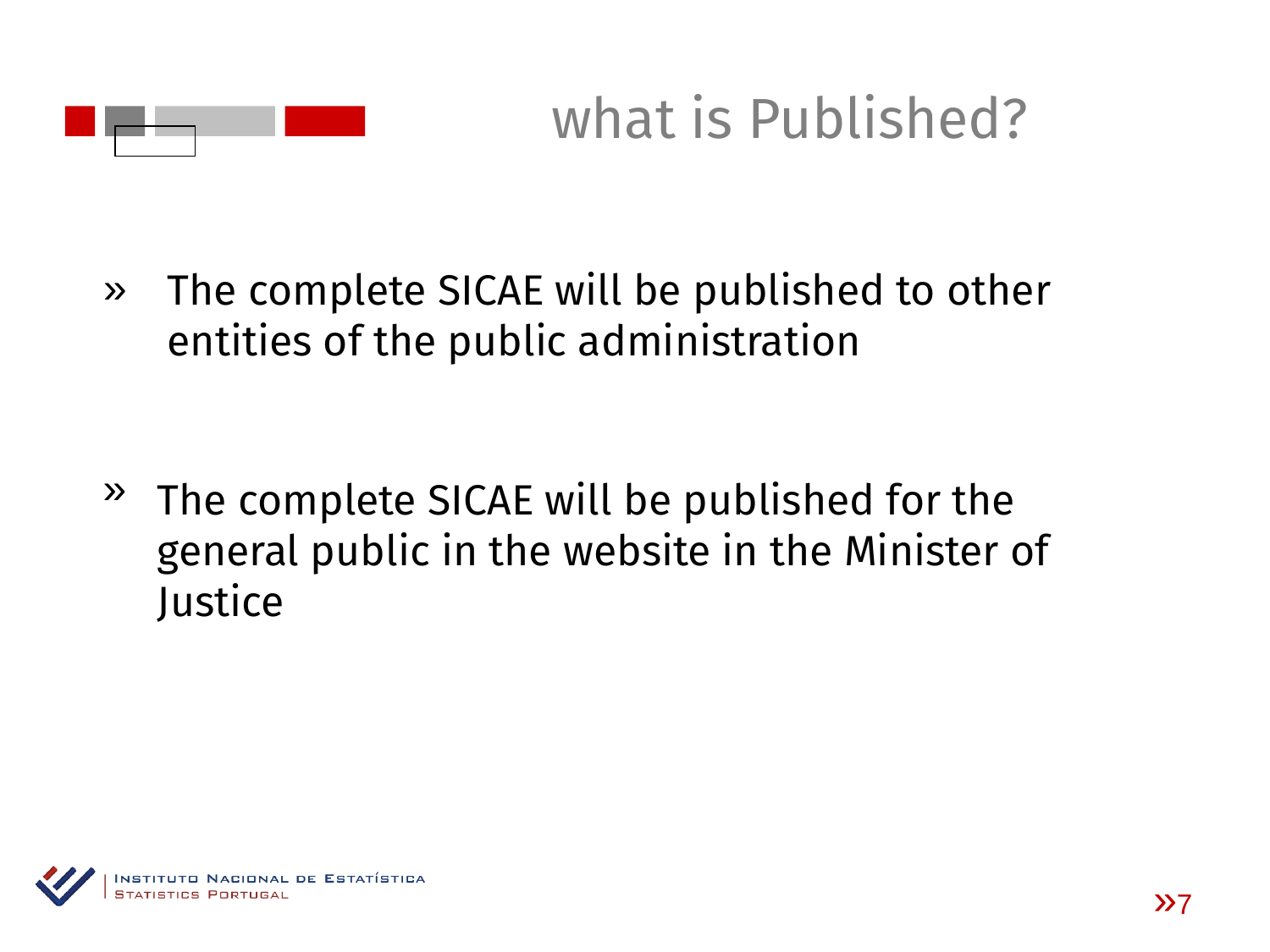

what is Published?
The complete SICAE will be published to other entities of the public administration
«
«
The complete SICAE will be published for the general public in the website in the Minister of Justice